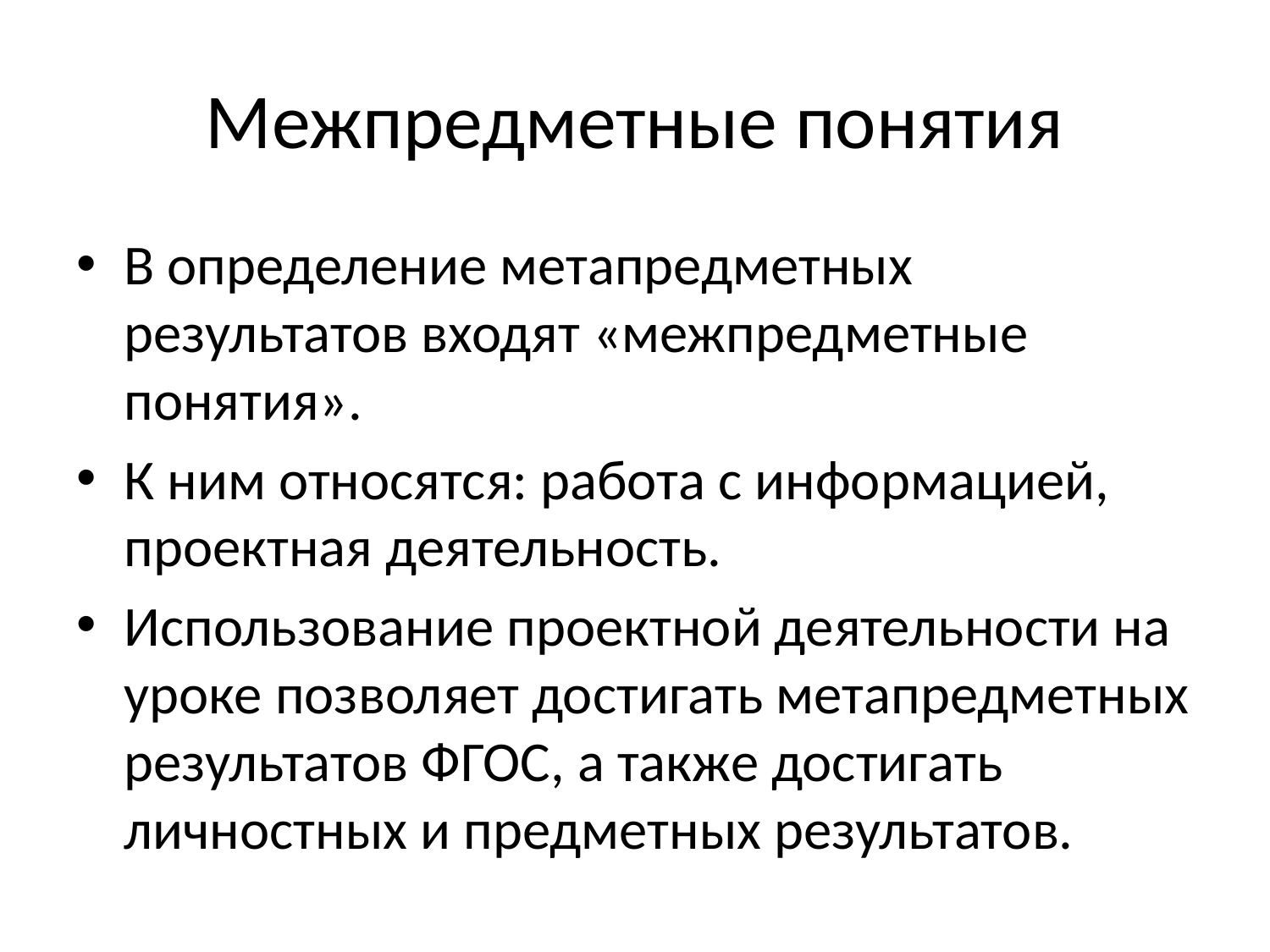

# Межпредметные понятия
В определение метапредметных результатов входят «межпредметные понятия».
К ним относятся: работа с информацией, проектная деятельность.
Использование проектной деятельности на уроке позволяет достигать метапредметных результатов ФГОС, а также достигать личностных и предметных результатов.